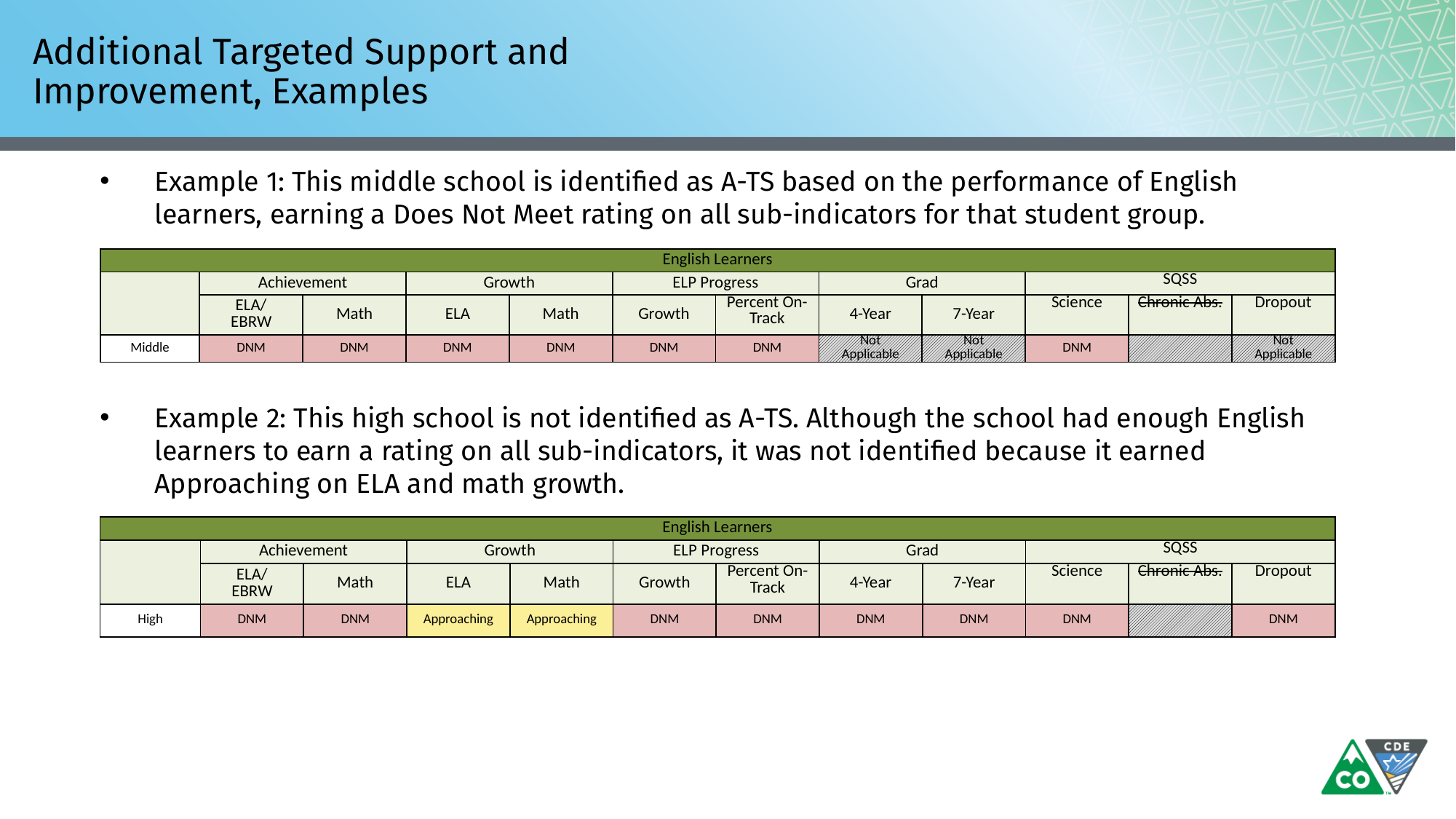

# Additional Targeted Support and Improvement, Examples
Example 1: This middle school is identified as A-TS based on the performance of English learners, earning a Does Not Meet rating on all sub-indicators for that student group.

Example 2: This high school is not identified as A-TS. Although the school had enough English learners to earn a rating on all sub-indicators, it was not identified because it earned Approaching on ELA and math growth.
| English Learners |  |  |  |  |  |  |  |  |  |  |  |
| --- | --- | --- | --- | --- | --- | --- | --- | --- | --- | --- | --- |
|  | Achievement |  | Growth |  | ELP Progress |  | Grad |  | SQSS |  |  |
|  | ELA/ EBRW | Math | ELA | Math | Growth | Percent On-Track | 4-Year | 7-Year | Science | Chronic Abs. | Dropout |
| Middle | DNM | DNM | DNM | DNM | DNM | DNM | Not Applicable | Not Applicable | DNM |  | Not Applicable |
| English Learners |  |  |  |  |  |  |  |  |  |  |  |
| --- | --- | --- | --- | --- | --- | --- | --- | --- | --- | --- | --- |
|  | Achievement |  | Growth |  | ELP Progress |  | Grad |  | SQSS |  |  |
|  | ELA/ EBRW | Math | ELA | Math | Growth | Percent On-Track | 4-Year | 7-Year | Science | Chronic Abs. | Dropout |
| High | DNM | DNM | Approaching | Approaching | DNM | DNM | DNM | DNM | DNM |  | DNM |